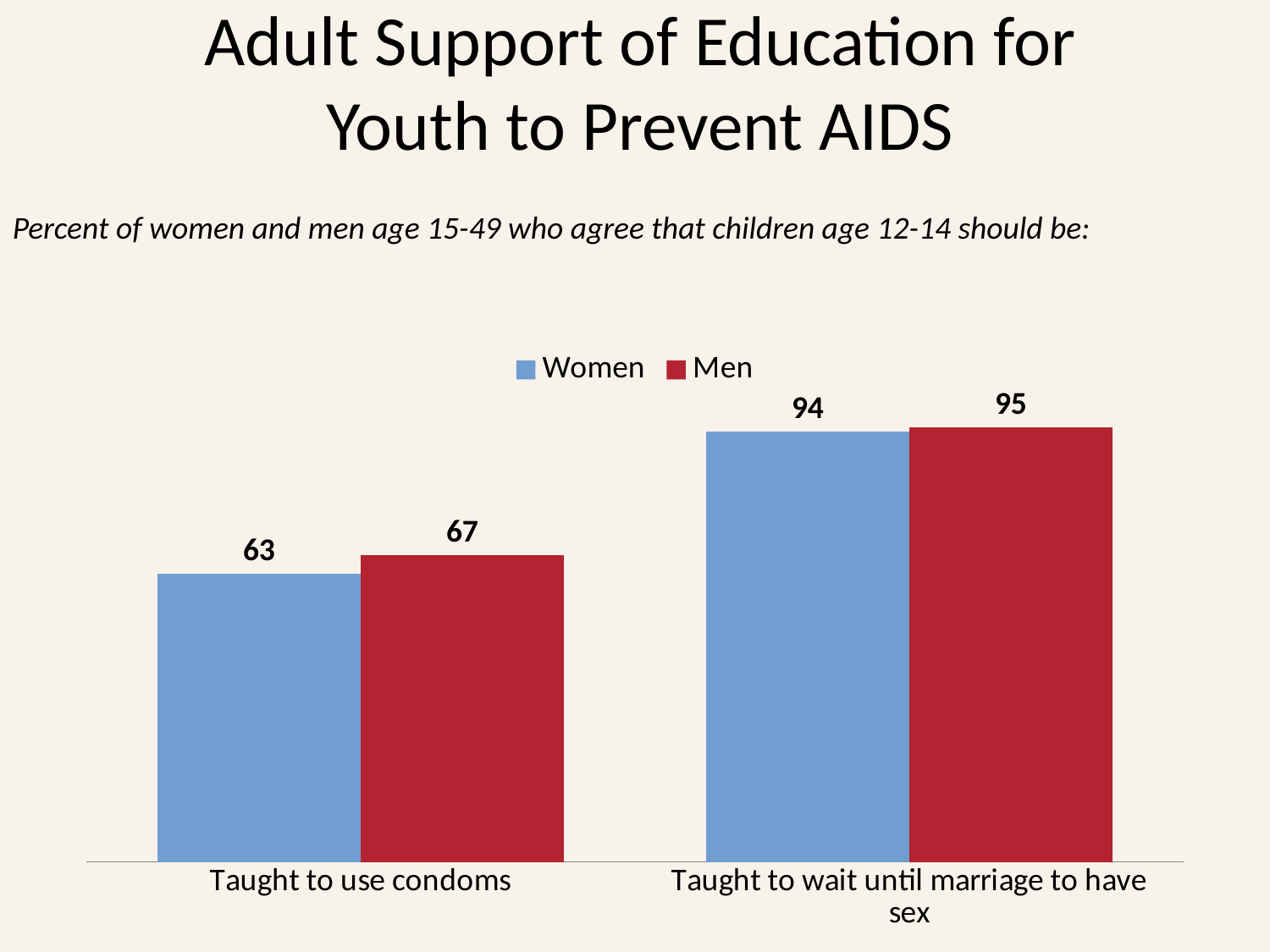

Adult Support of Education for Youth to Prevent AIDS
Percent of women and men age 15-49 who agree that children age 12-14 should be:

### Chart

| Category | Women | Men |
|---|---|---|
| Taught to use condoms | 63.0 | 67.0 |
| Taught to wait until marriage to have sex | 94.0 | 95.0 |